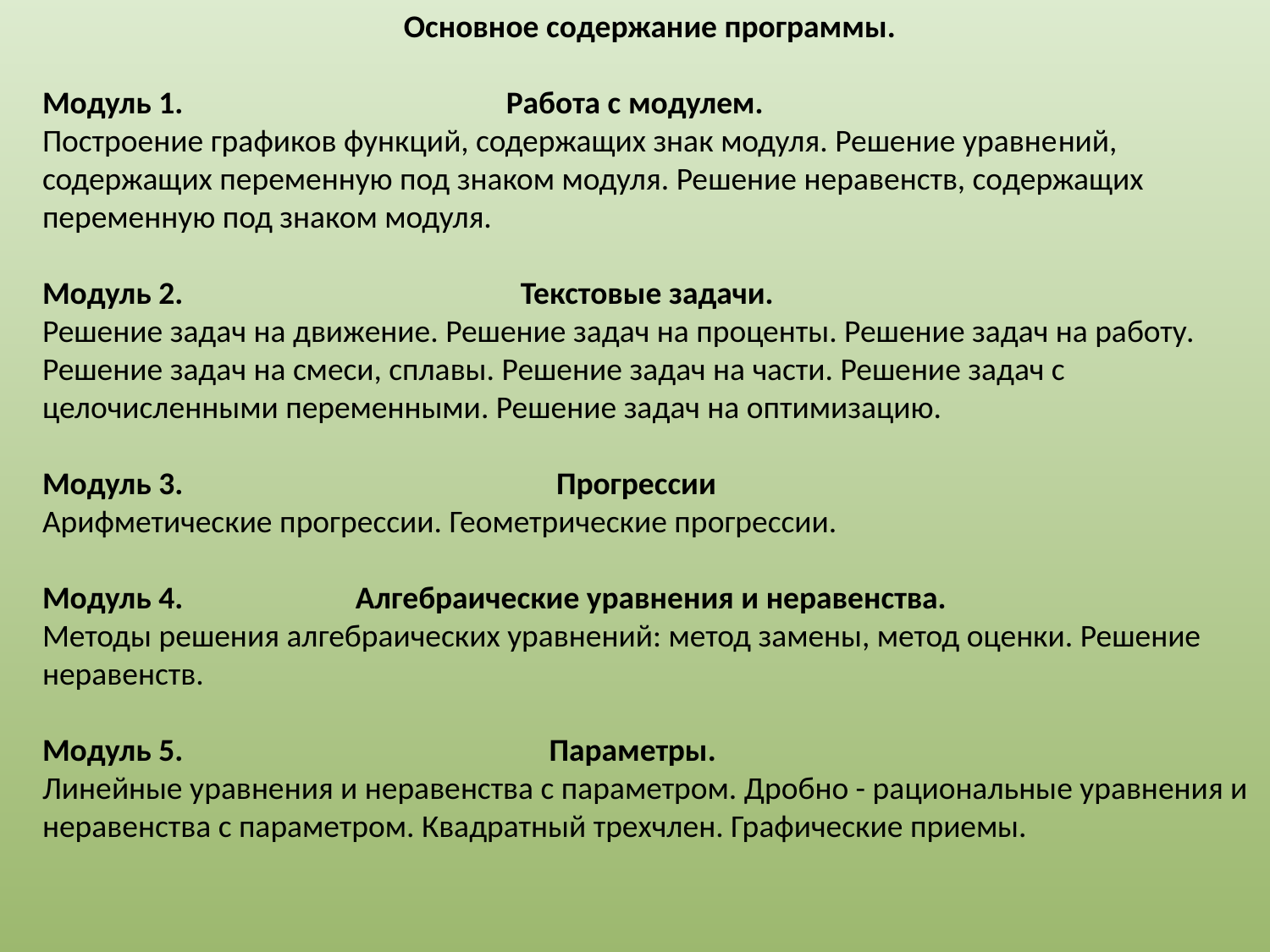

Основное содержание программы.

Модуль 1.                                             Работа с модулем.
Построение графиков функций, содержащих знак модуля. Решение уравне­ний, содержащих переменную под знаком модуля. Решение неравенств, со­держащих переменную под знаком модуля.

Модуль 2.                                               Текстовые задачи.
Решение задач на движение. Решение задач на проценты. Решение задач на работу. Решение задач на смеси, сплавы. Решение задач на части. Решение задач с целочисленными переменными. Решение задач на оптимизацию.

Модуль 3.                                                    Прогрессии
Арифметические прогрессии. Геометрические прогрессии.

Модуль 4.                        Алгебраические уравнения и неравенства.
Методы решения алгебраических уравнений: метод замены, метод оценки. Решение неравенств.

Модуль 5.                                                   Параметры.
Линейные уравнения и неравенства с параметром. Дробно - рациональные уравнения и неравенства с параметром. Квадратный трехчлен. Графические приемы.